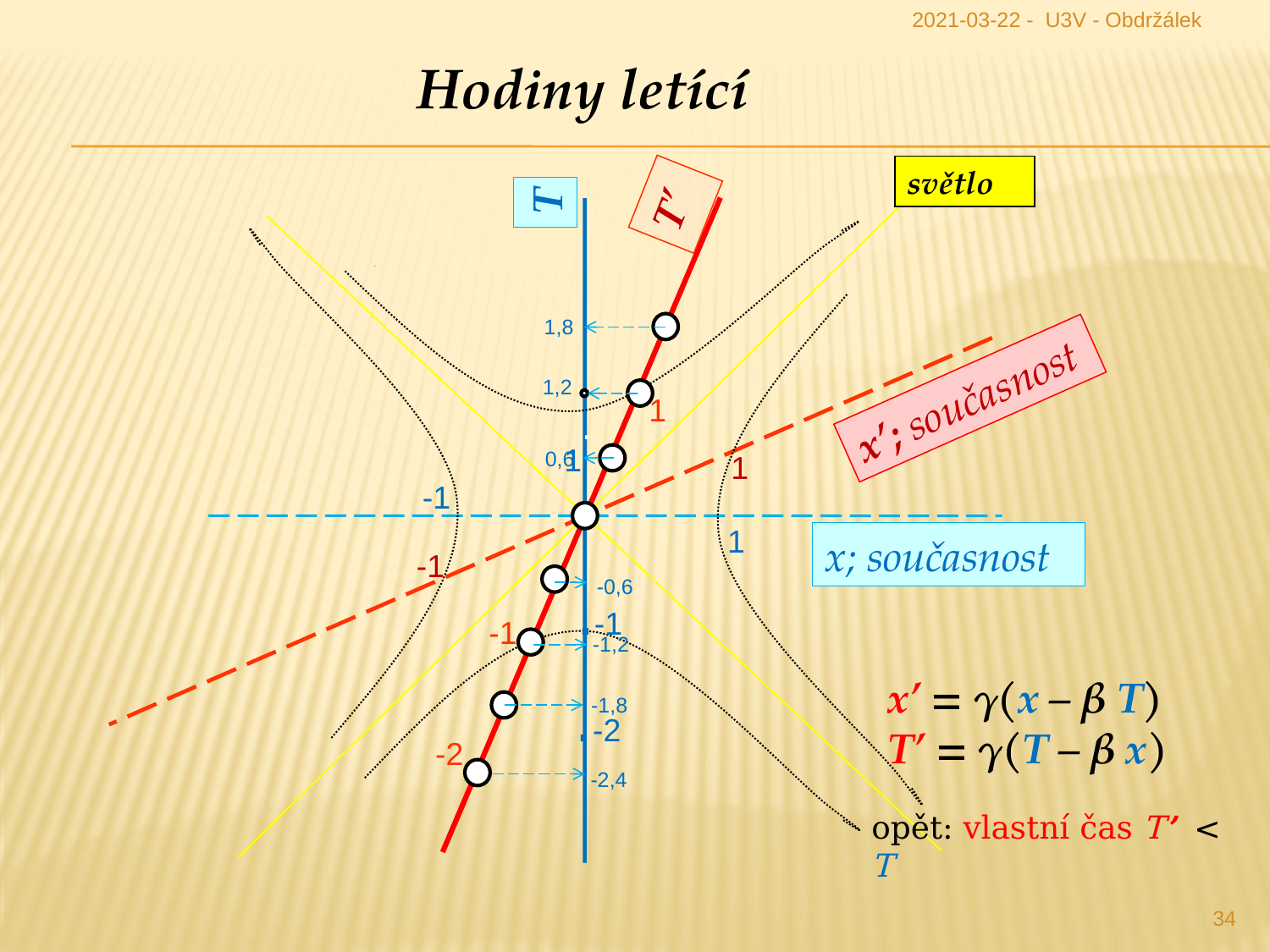

2021-03-22 -  U3V - Obdržálek

Hodiny letící
světlo
T’
T

1,8

x’; současnost
1,2

1

1.
0,6
1

-1

1
x; současnost
-1
.-1

-0,6
-1
-1,2

x’ = γ(x – β T)
T’ = γ(T – β x)
.-2
-1,8

-2

-2,4
opět: vlastní čas T’  < T
34